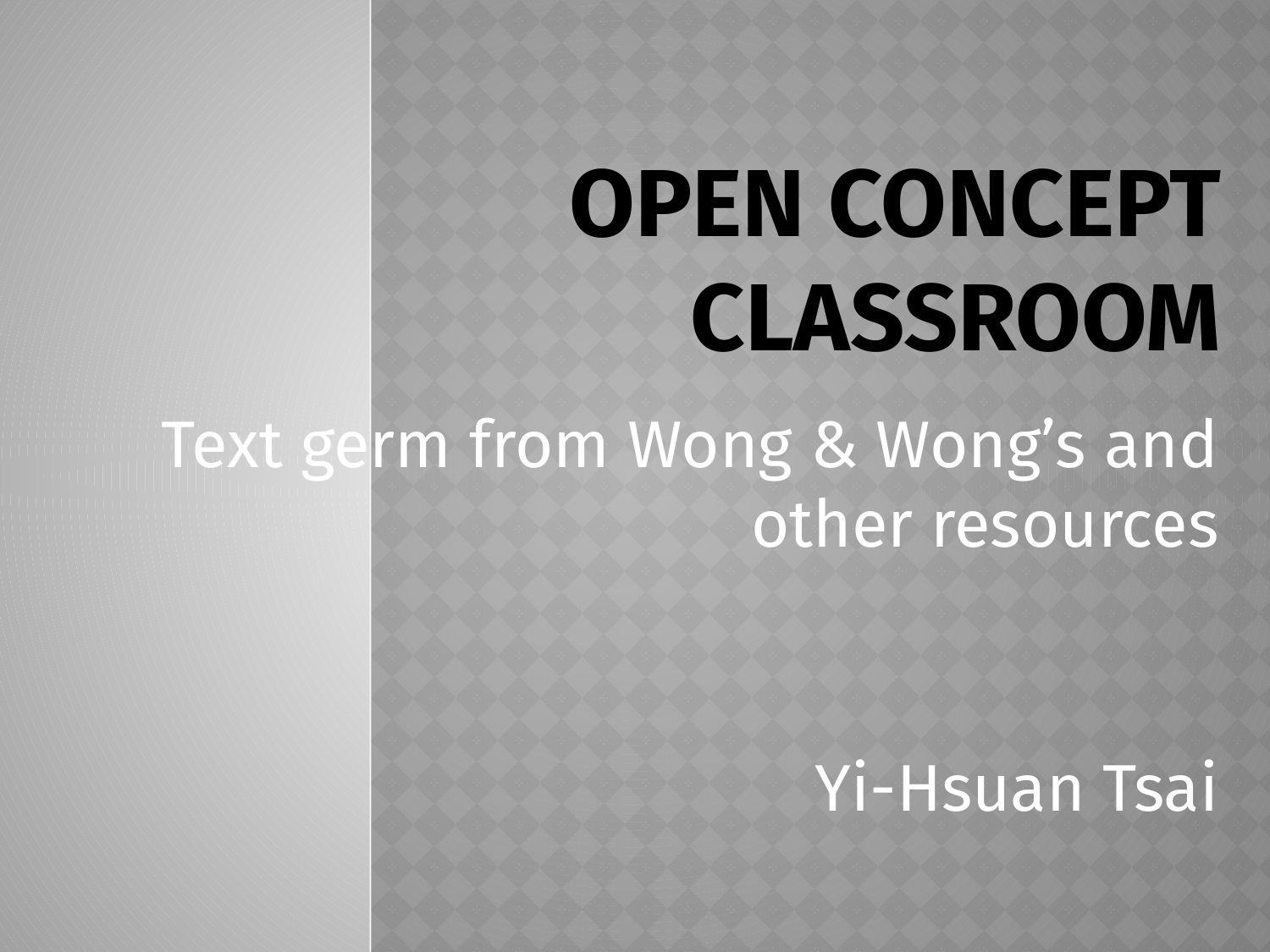

# Open concept classroom
Text germ from Wong & Wong’s and other resources

Yi-Hsuan Tsai